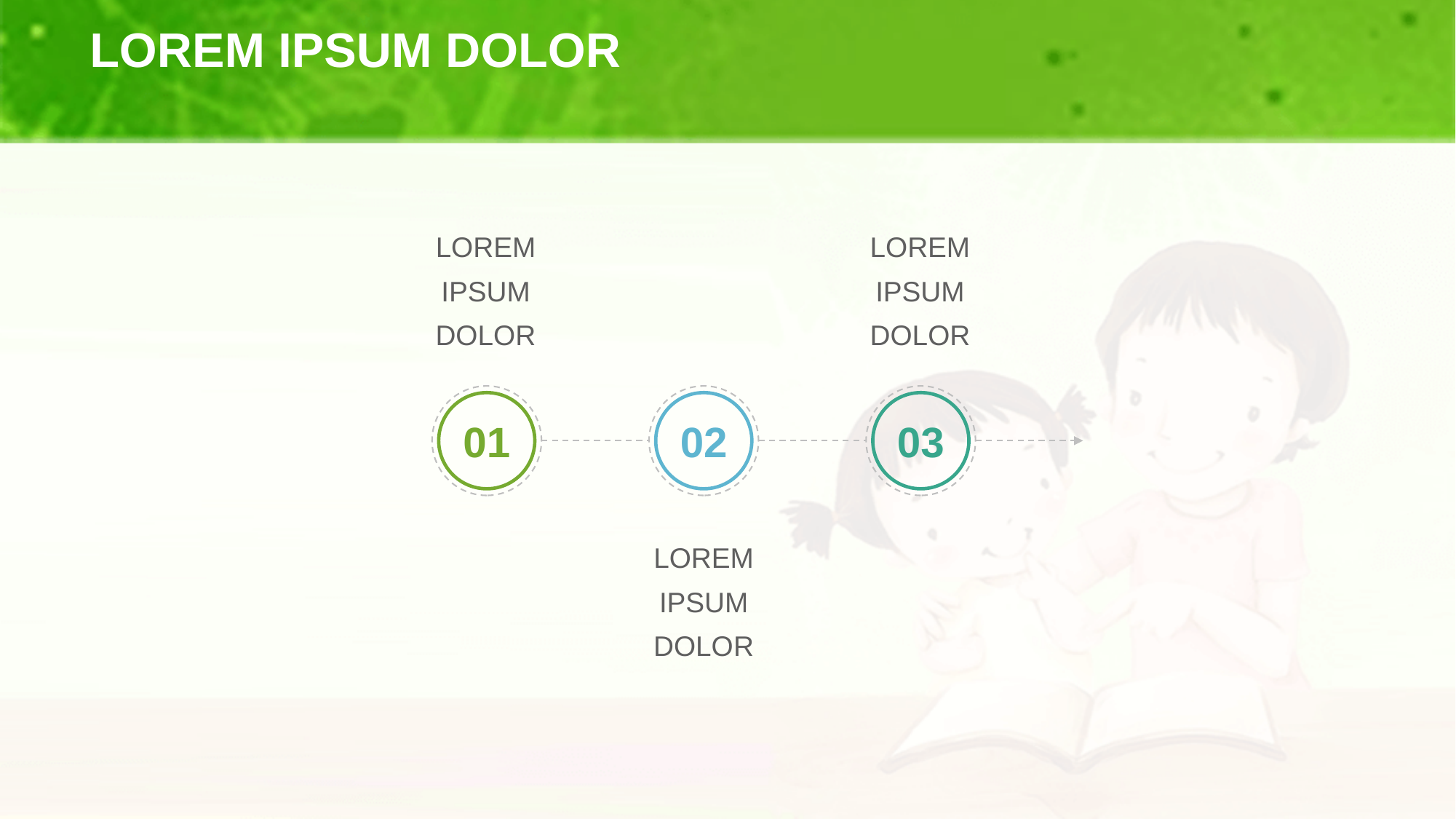

LOREM IPSUM DOLOR
LOREM IPSUM DOLOR
LOREM IPSUM DOLOR

01

02

03
LOREM IPSUM DOLOR